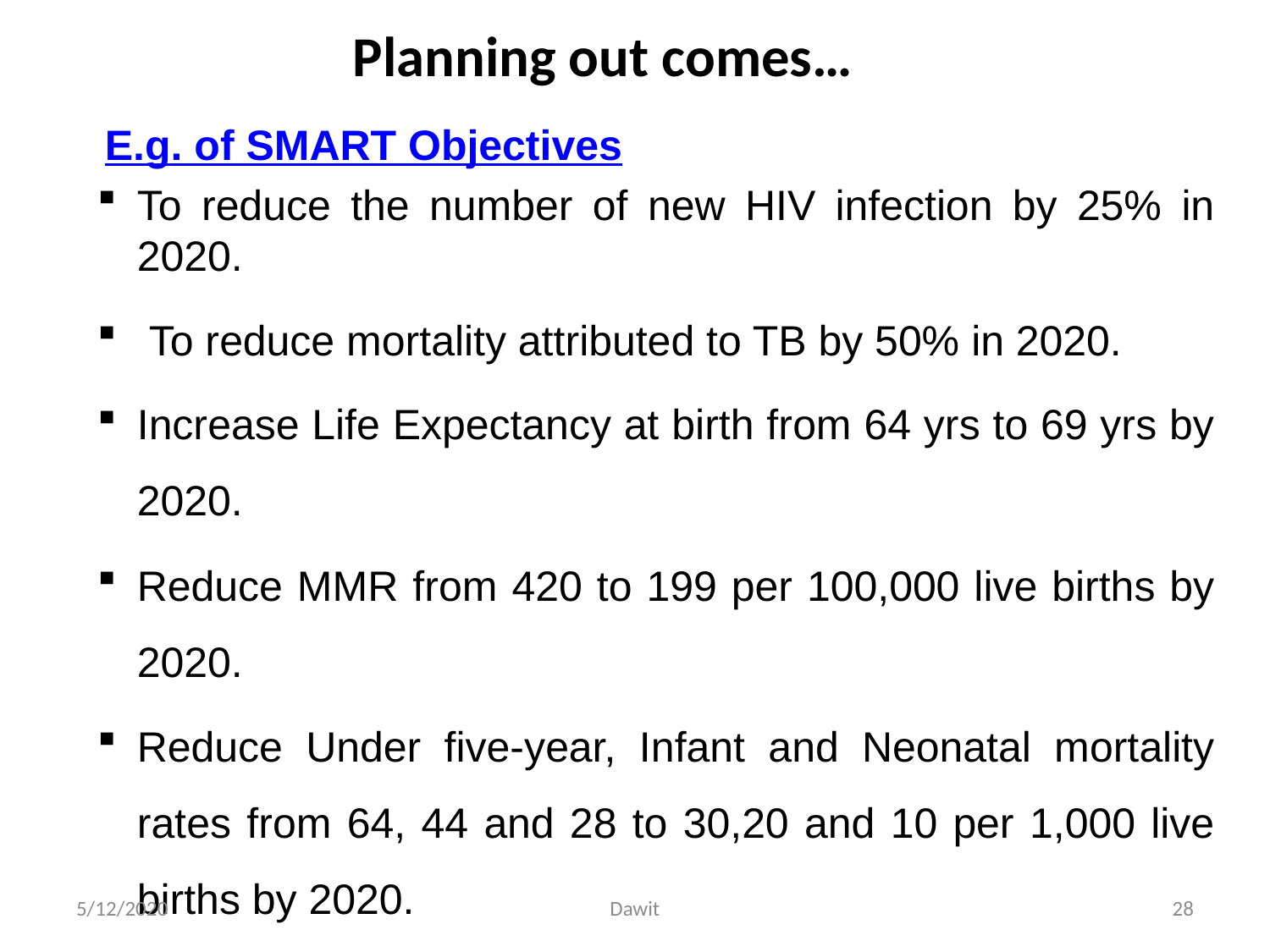

# Planning out comes…
      E.g. of SMART Objectives
To reduce the number of new HIV infection by 25% in 2020.
 To reduce mortality attributed to TB by 50% in 2020.
Increase Life Expectancy at birth from 64 yrs to 69 yrs by 2020.
Reduce MMR from 420 to 199 per 100,000 live births by 2020.
Reduce Under five-year, Infant and Neonatal mortality rates from 64, 44 and 28 to 30,20 and 10 per 1,000 live births by 2020.

5/12/2020
Dawit
28